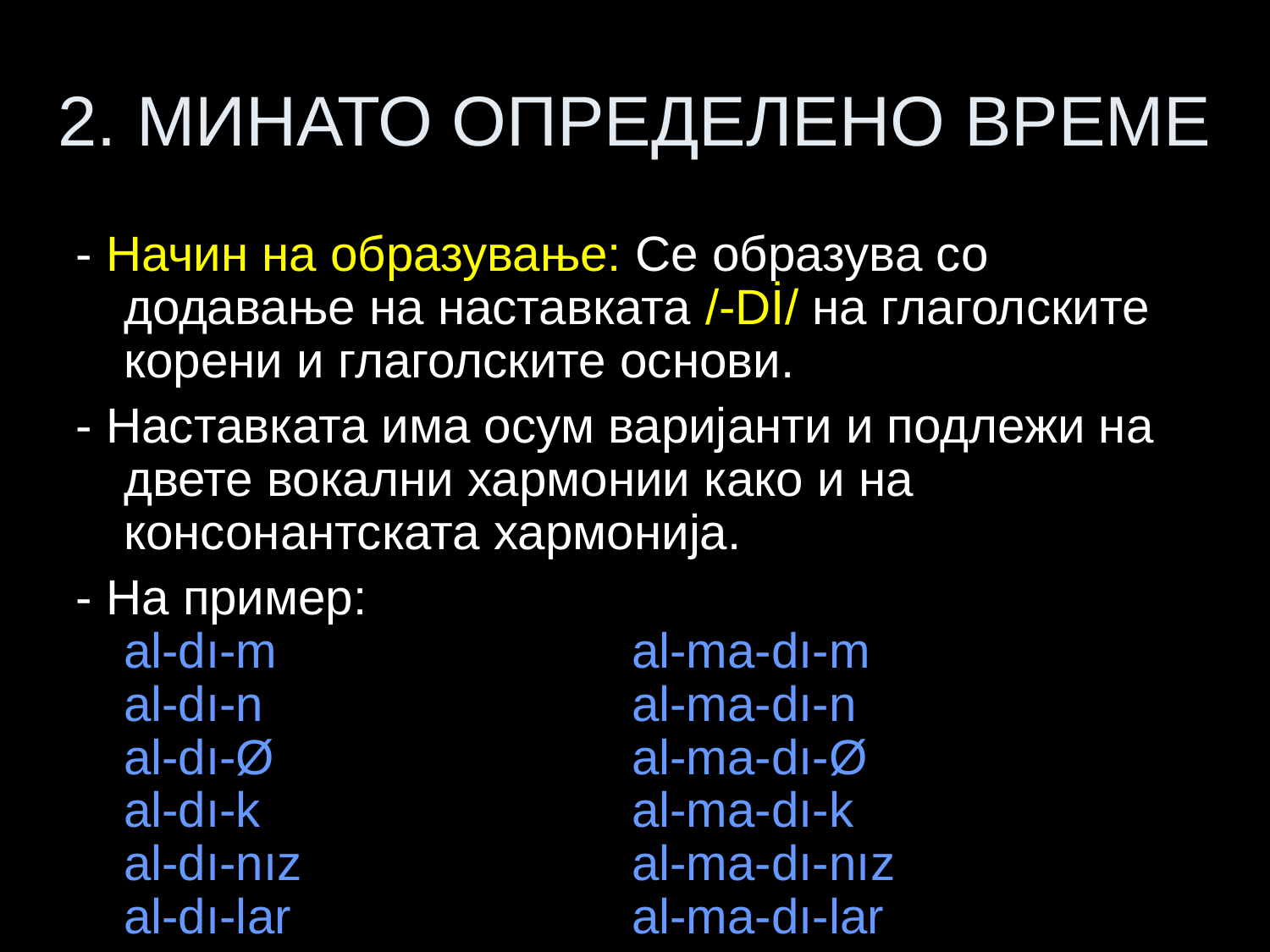

# 2. МИНАТО ОПРЕДЕЛЕНО ВРЕМЕ
- Начин на образување: Се образува со додавање на наставката /-Dİ/ на глаголските корени и глаголските основи.
- Наставката има осум варијанти и подлежи на двете вокални хармонии како и на консонантската хармонија.
- На пример:
al-dı-m			al-ma-dı-m
al-dı-n			al-ma-dı-n
al-dı-Ø			al-ma-dı-Ø
al-dı-k			al-ma-dı-k
al-dı-nız			al-ma-dı-nız
al-dı-lar			al-ma-dı-lar